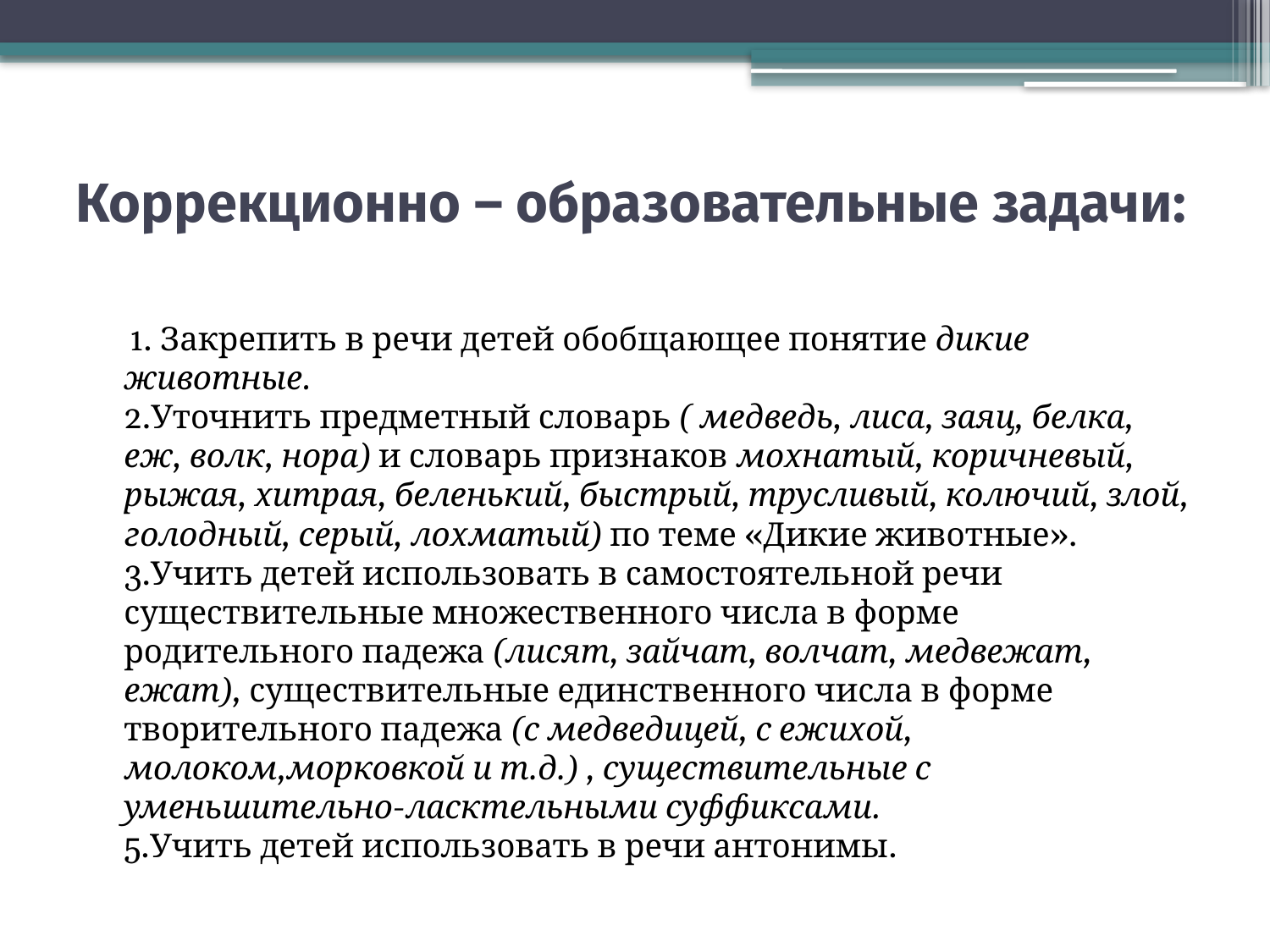

# Коррекционно – образовательные задачи:
     1. Закрепить в речи детей обобщающее понятие дикие животные.
2.Уточнить предметный словарь ( медведь, лиса, заяц, белка, еж, волк, нора) и словарь признаков мохнатый, коричневый, рыжая, хитрая, беленький, быстрый, трусливый, колючий, злой, голодный, серый, лохматый) по теме «Дикие животные». 
3.Учить детей использовать в самостоятельной речи существительные множественного числа в форме родительного падежа (лисят, зайчат, волчат, медвежат, ежат), существительные единственного числа в форме творительного падежа (с медведицей, с ежихой, молоком,морковкой и т.д.) , существительные с уменьшительно-ласктельными суффиксами.
5.Учить детей использовать в речи антонимы.